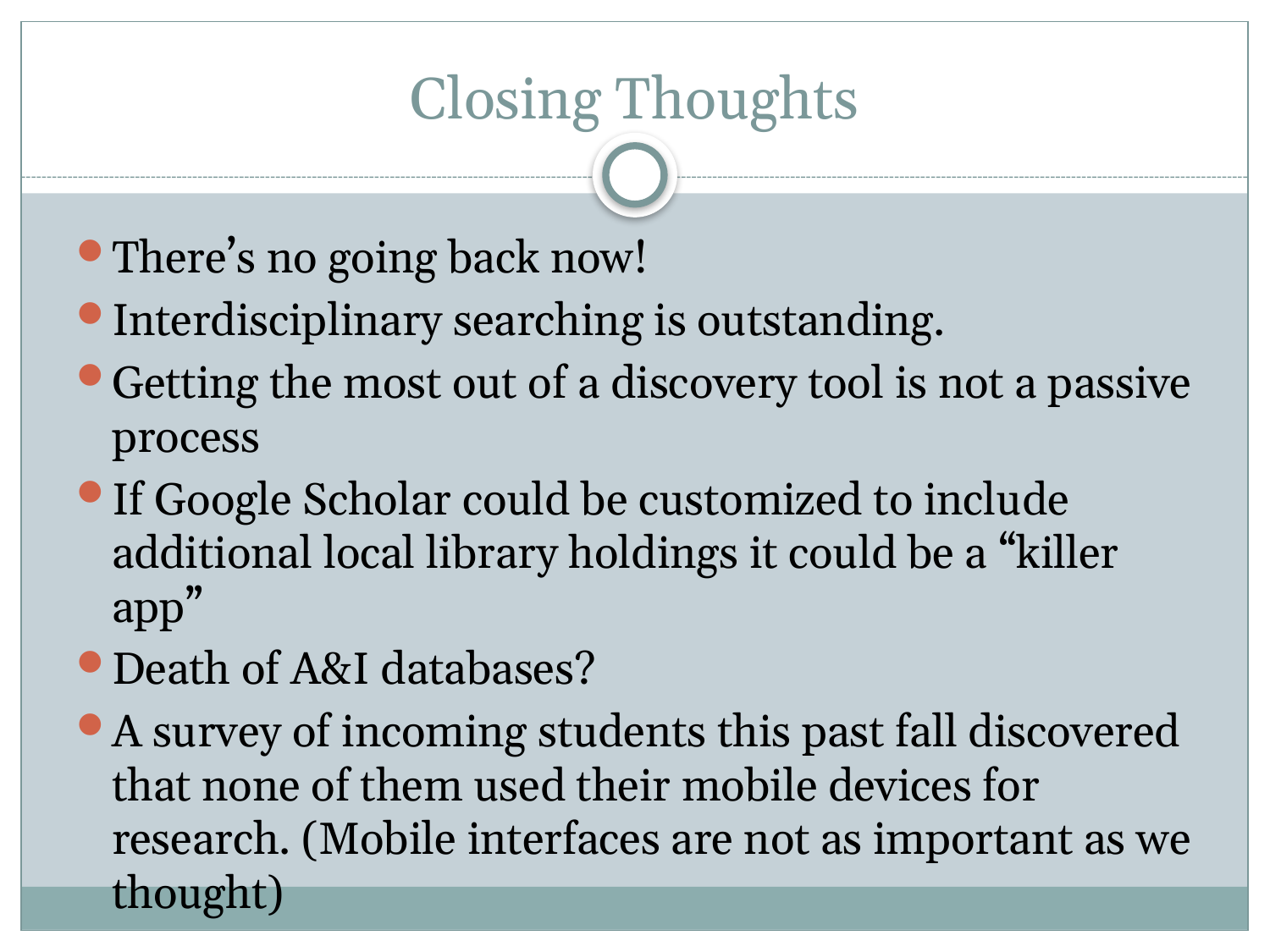

# Closing Thoughts
There’s no going back now!
Interdisciplinary searching is outstanding.
Getting the most out of a discovery tool is not a passive process
If Google Scholar could be customized to include additional local library holdings it could be a “killer app”
Death of A&I databases?
A survey of incoming students this past fall discovered that none of them used their mobile devices for research. (Mobile interfaces are not as important as we thought)